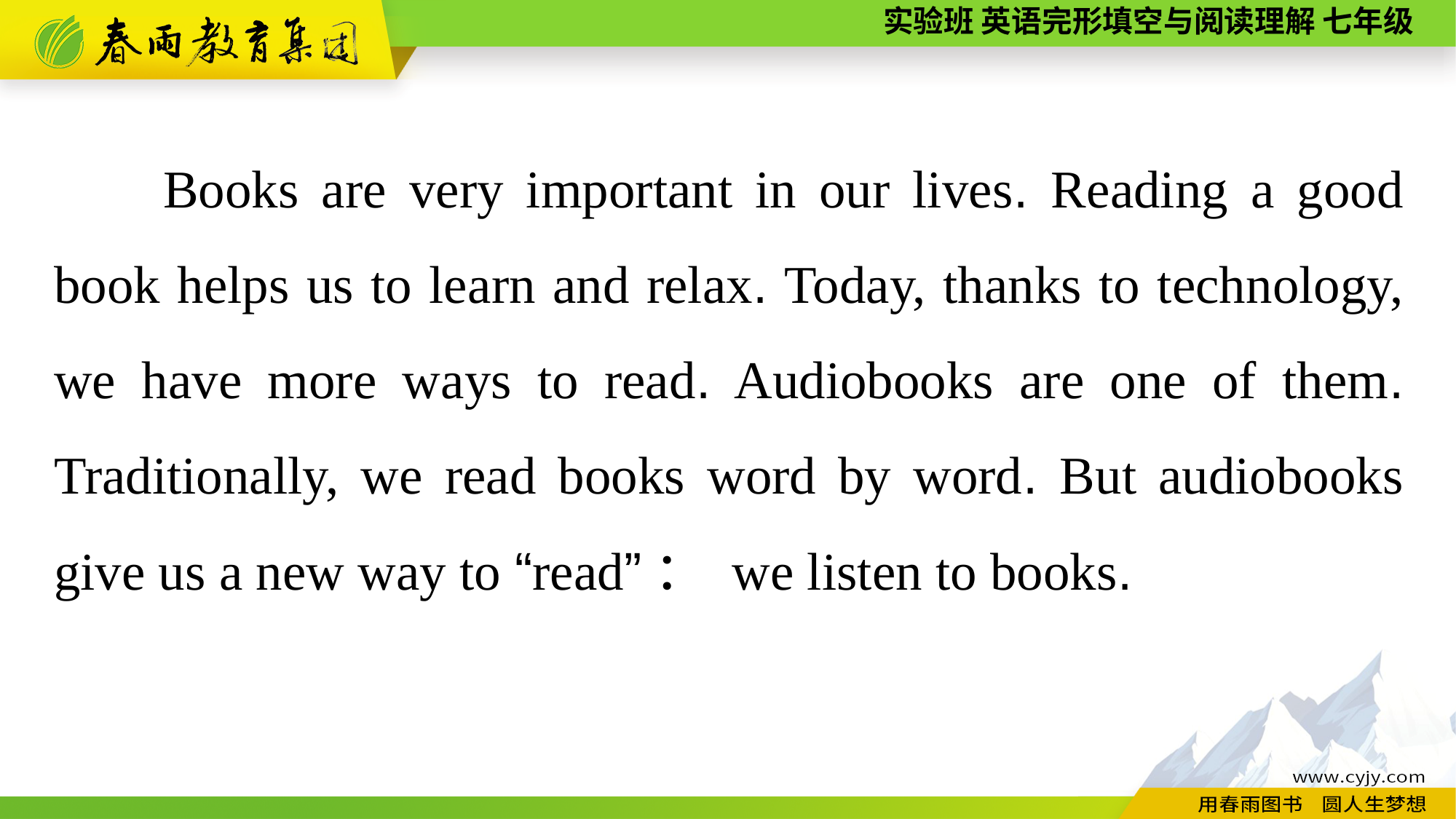

Books are very important in our lives. Reading a good book helps us to learn and relax. Today, thanks to technology, we have more ways to read. Audiobooks are one of them. Traditionally, we read books word by word. But audiobooks give us a new way to “read”： we listen to books.